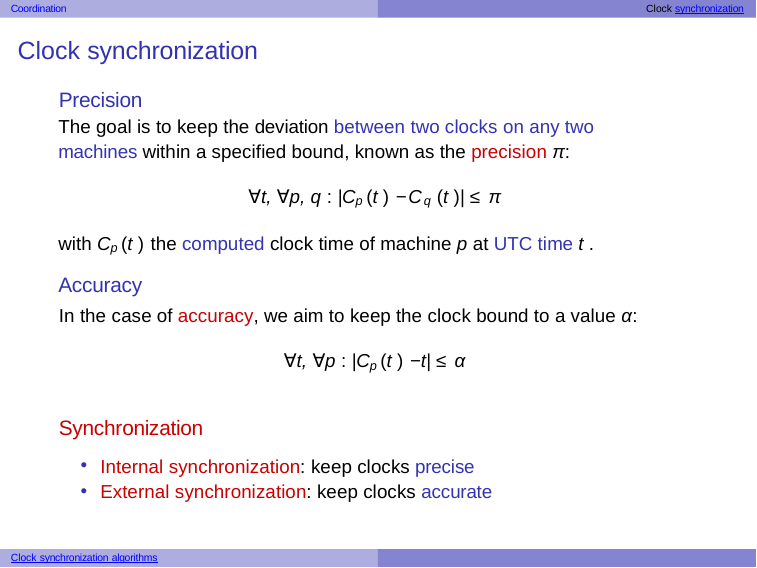

Coordination	Clock synchronization
# Clock synchronization
Precision
The goal is to keep the deviation between two clocks on any two machines within a specified bound, known as the precision π:
∀t, ∀p, q : |Cp (t ) −Cq (t )| ≤ π
with Cp (t ) the computed clock time of machine p at UTC time t .
Accuracy
In the case of accuracy, we aim to keep the clock bound to a value α:
∀t, ∀p : |Cp (t ) −t| ≤ α

Synchronization
Internal synchronization: keep clocks precise
External synchronization: keep clocks accurate

Clock synchronization algorithms